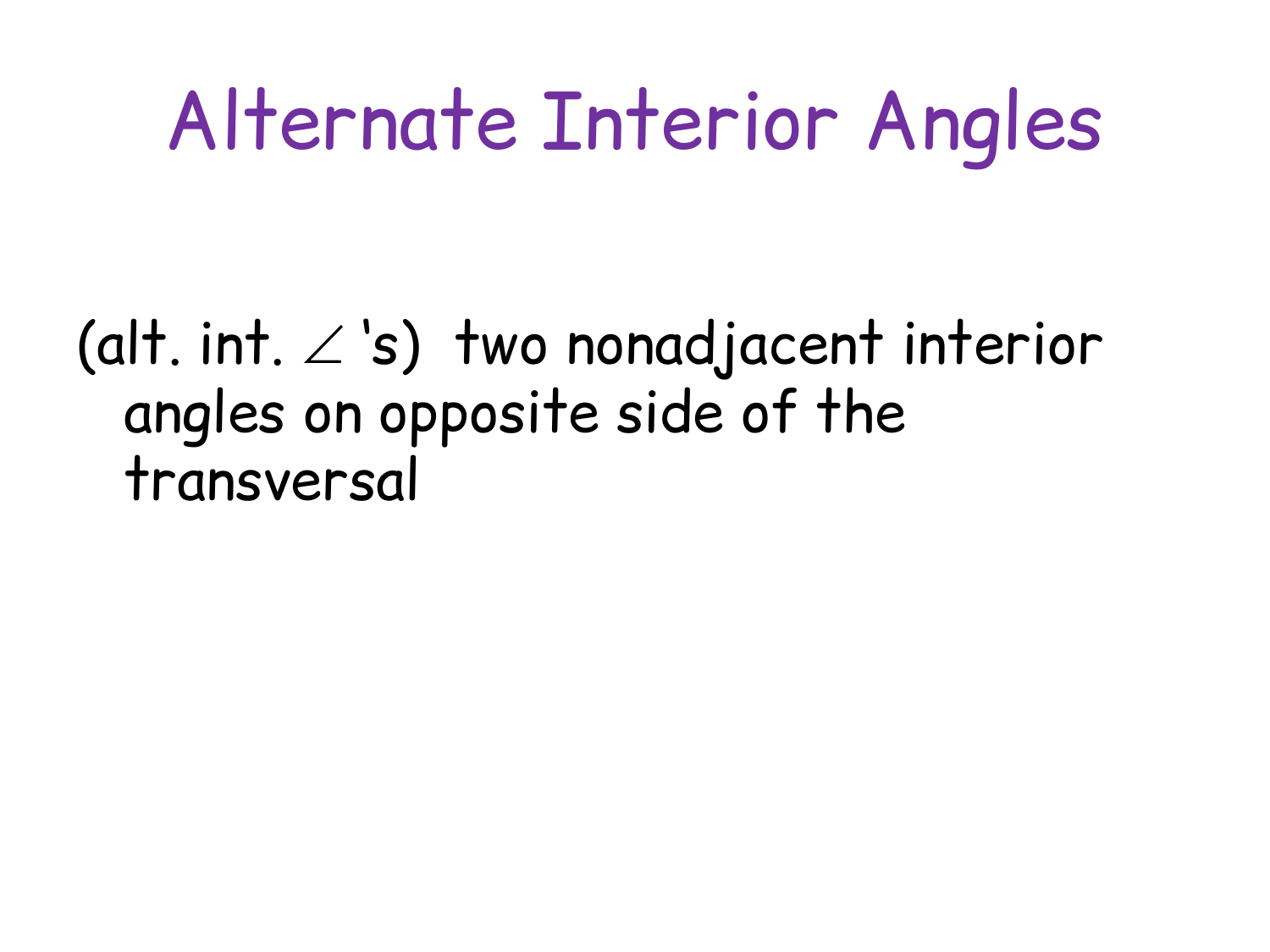

# Alternate Interior Angles

(alt. int. ∠ ‘s)  two nonadjacent interior angles on opposite side of the transversal